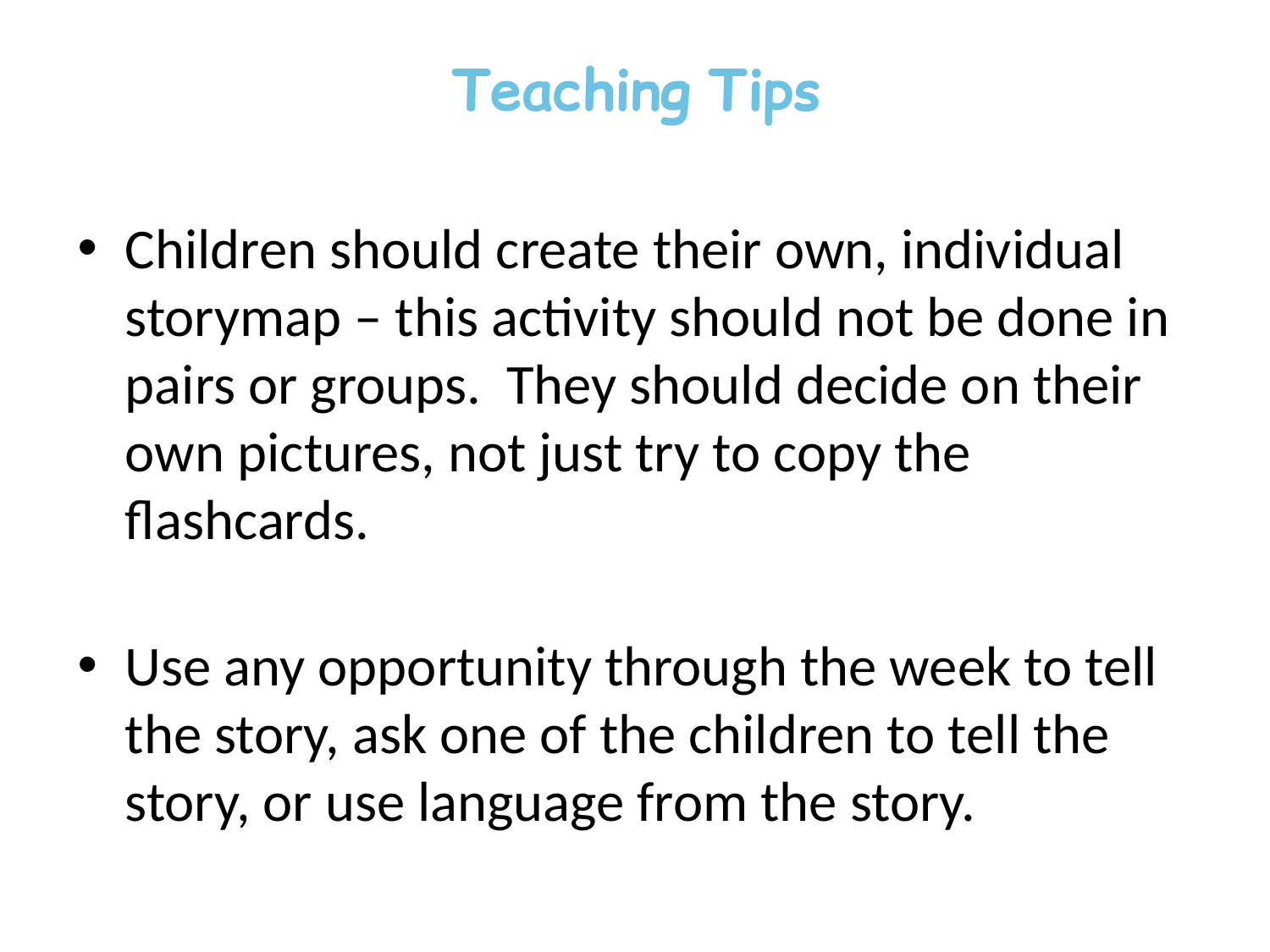

# Teaching Tips
Children should create their own, individual storymap – this activity should not be done in pairs or groups.  They should decide on their own pictures, not just try to copy the flashcards.
Use any opportunity through the week to tell the story, ask one of the children to tell the story, or use language from the story.